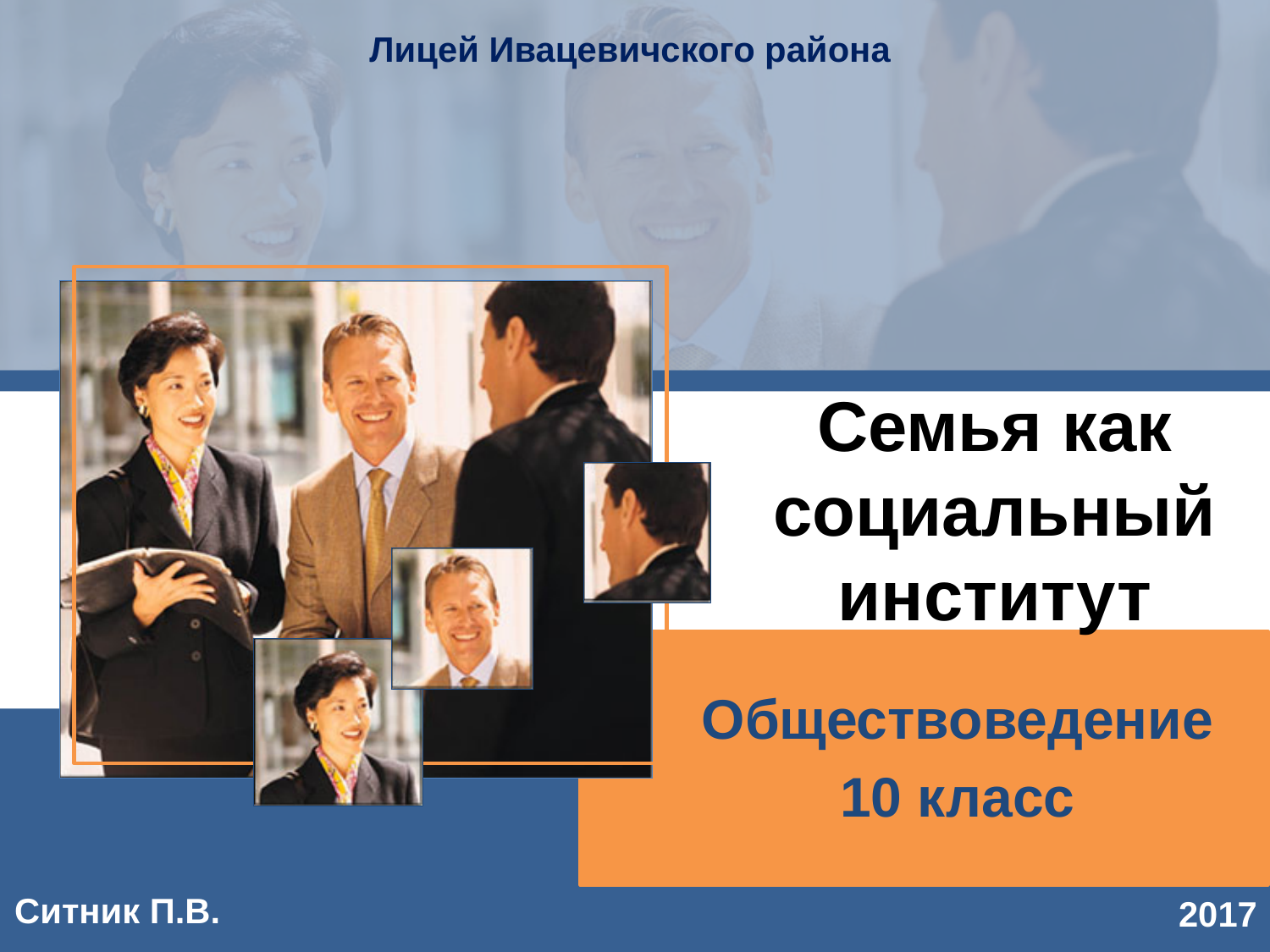

Лицей Ивацевичского района
# Семья как социальный институт
Обществоведение
10 класс
Ситник П.В.
2017